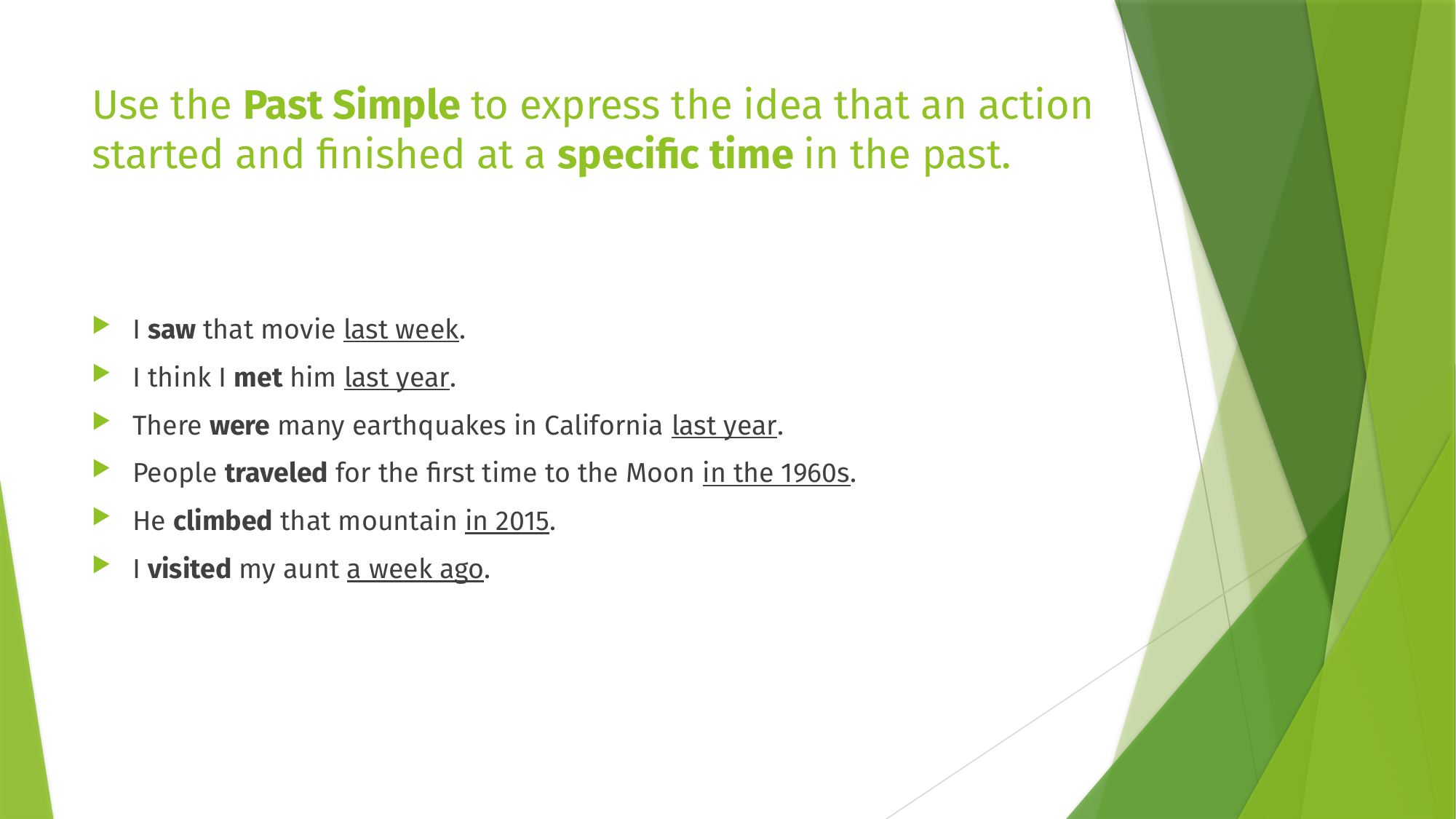

# Use the Past Simple to express the idea that an action started and finished at a specific time in the past.

I saw that movie last week.
I think I met him last year.
There were many earthquakes in California last year.
People traveled for the first time to the Moon in the 1960s.
He climbed that mountain in 2015.
I visited my aunt a week ago.